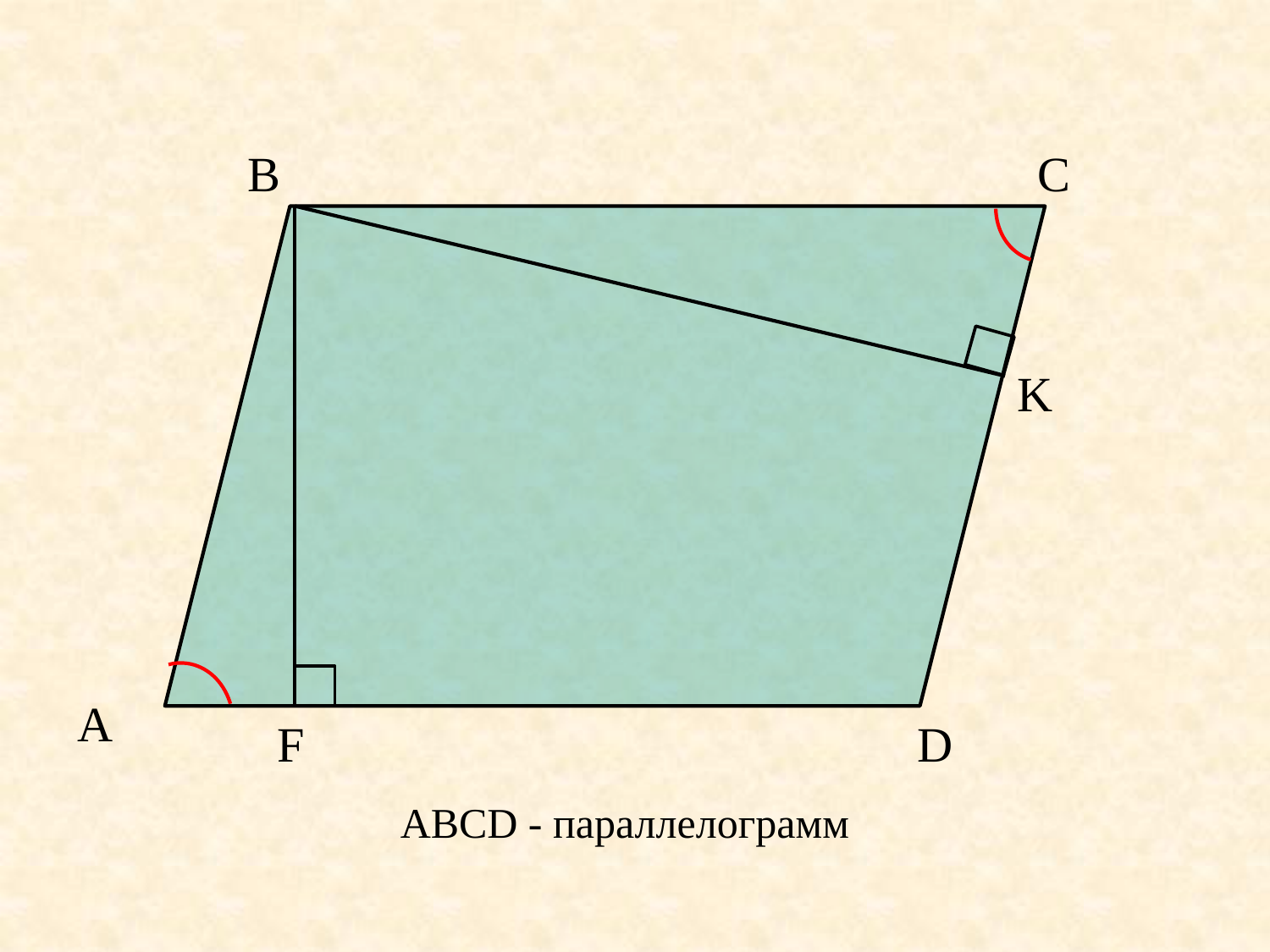

B
C

K

A
F
D
ABCD - параллелограмм